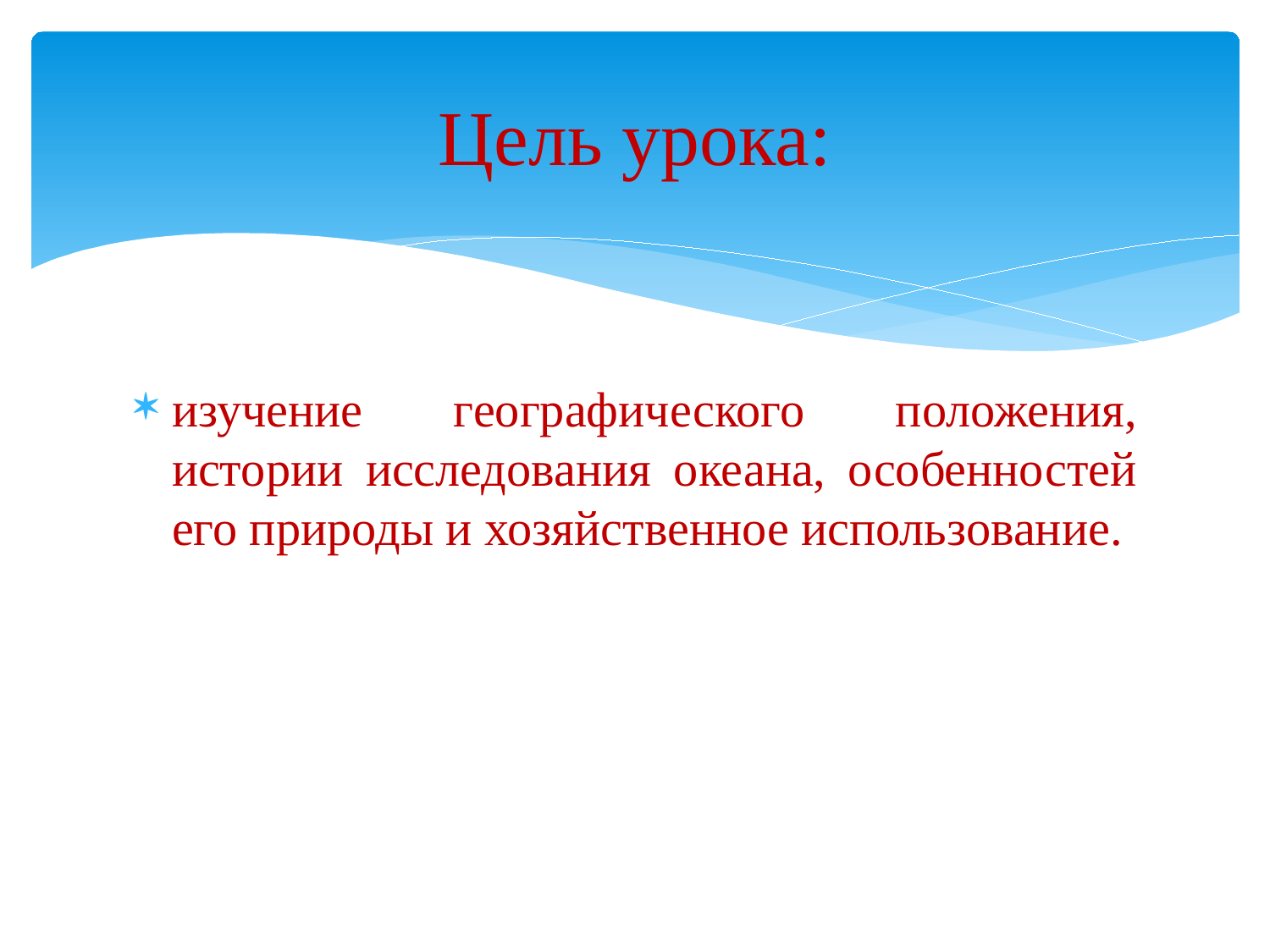

# Цель урока:
изучение географического положения, истории исследования океана, особенностей его природы и хозяйственное использование.